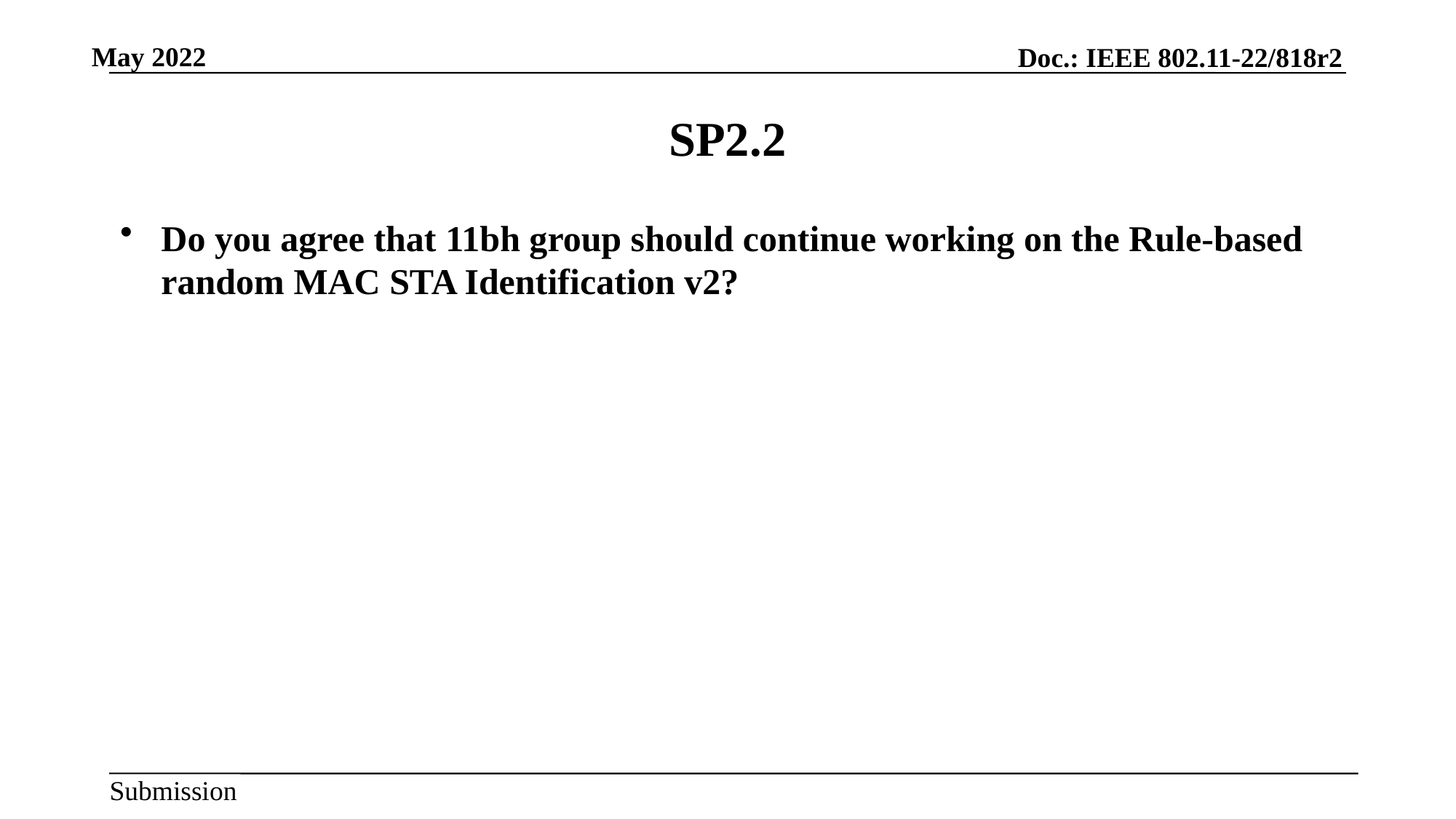

# SP2.2
Do you agree that 11bh group should continue working on the Rule-based random MAC STA Identification v2?